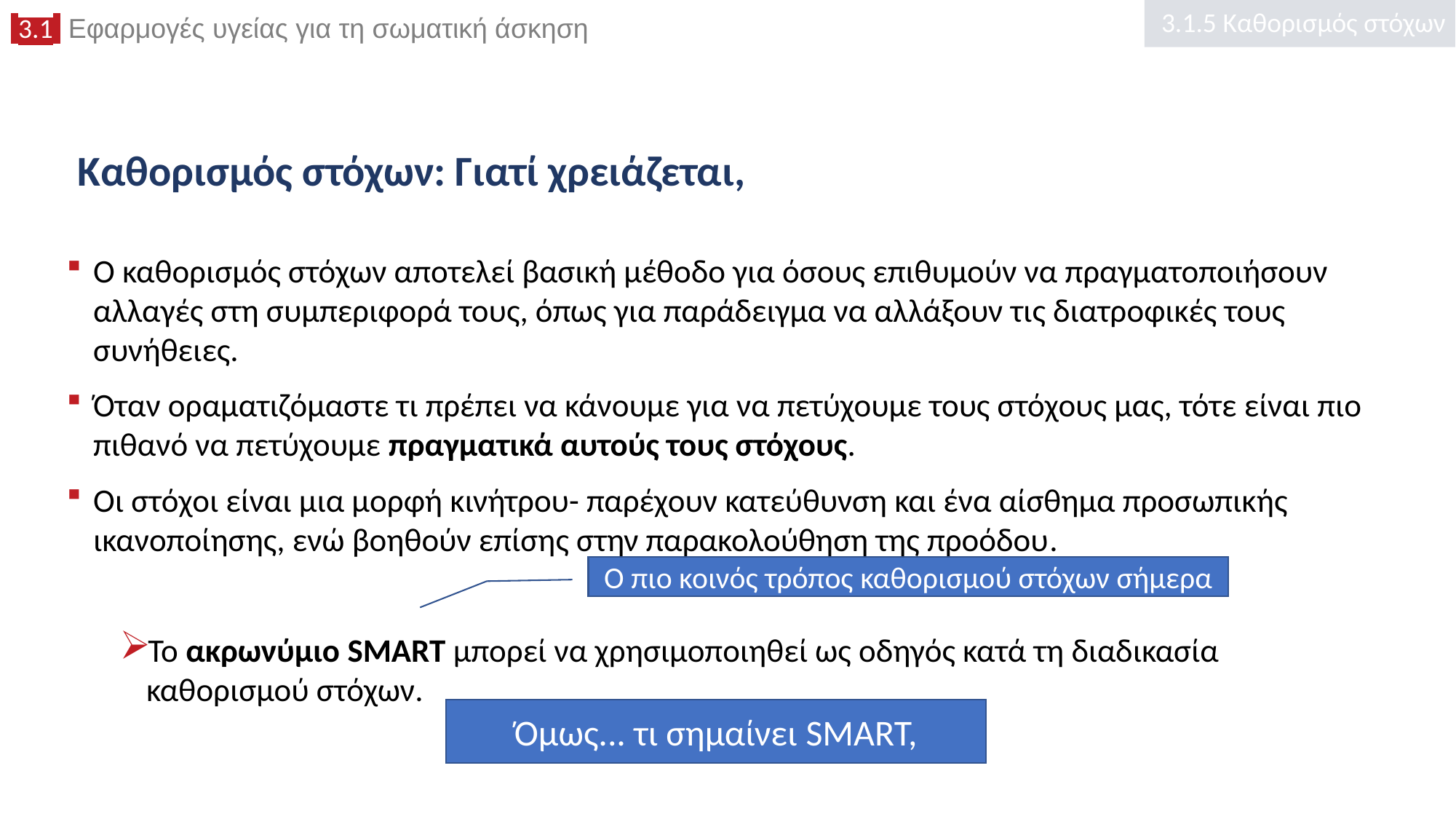

3.1.5 Καθορισμός στόχων
# Καθορισμός στόχων: Γιατί χρειάζεται,
Ο καθορισμός στόχων αποτελεί βασική μέθοδο για όσους επιθυμούν να πραγματοποιήσουν αλλαγές στη συμπεριφορά τους, όπως για παράδειγμα να αλλάξουν τις διατροφικές τους συνήθειες.
Όταν οραματιζόμαστε τι πρέπει να κάνουμε για να πετύχουμε τους στόχους μας, τότε είναι πιο πιθανό να πετύχουμε πραγματικά αυτούς τους στόχους.
Οι στόχοι είναι μια μορφή κινήτρου- παρέχουν κατεύθυνση και ένα αίσθημα προσωπικής ικανοποίησης, ενώ βοηθούν επίσης στην παρακολούθηση της προόδου.

Το ακρωνύμιο SMART μπορεί να χρησιμοποιηθεί ως οδηγός κατά τη διαδικασία καθορισμού στόχων.

Ο πιο κοινός τρόπος καθορισμού στόχων σήμερα
Όμως... τι σημαίνει SMART,